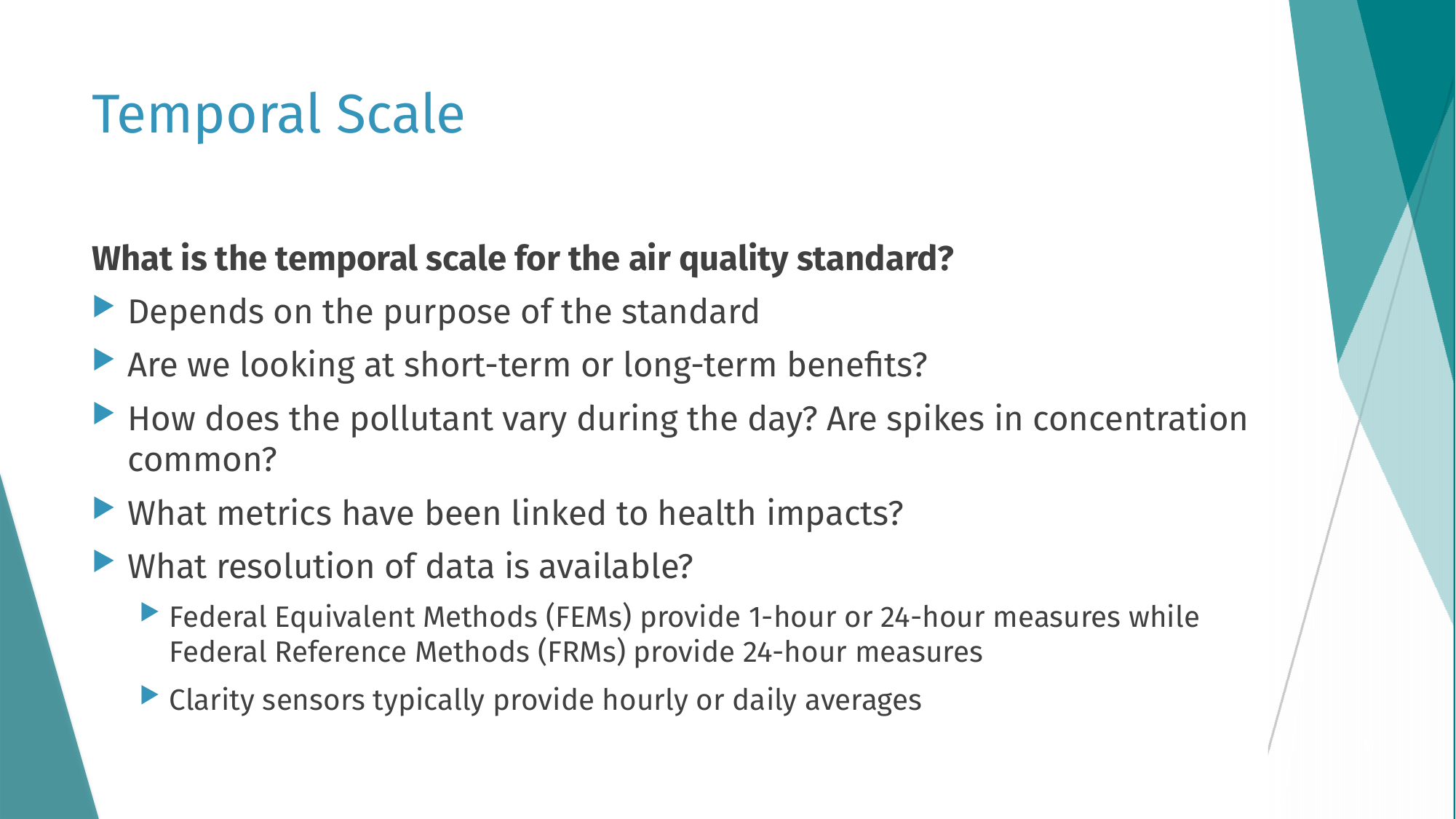

# Temporal Scale
What is the temporal scale for the air quality standard?
Depends on the purpose of the standard
Are we looking at short-term or long-term benefits?
How does the pollutant vary during the day? Are spikes in concentration common?
What metrics have been linked to health impacts?
What resolution of data is available?
Federal Equivalent Methods (FEMs) provide 1-hour or 24-hour measures while Federal Reference Methods (FRMs) provide 24-hour measures
Clarity sensors typically provide hourly or daily averages
15